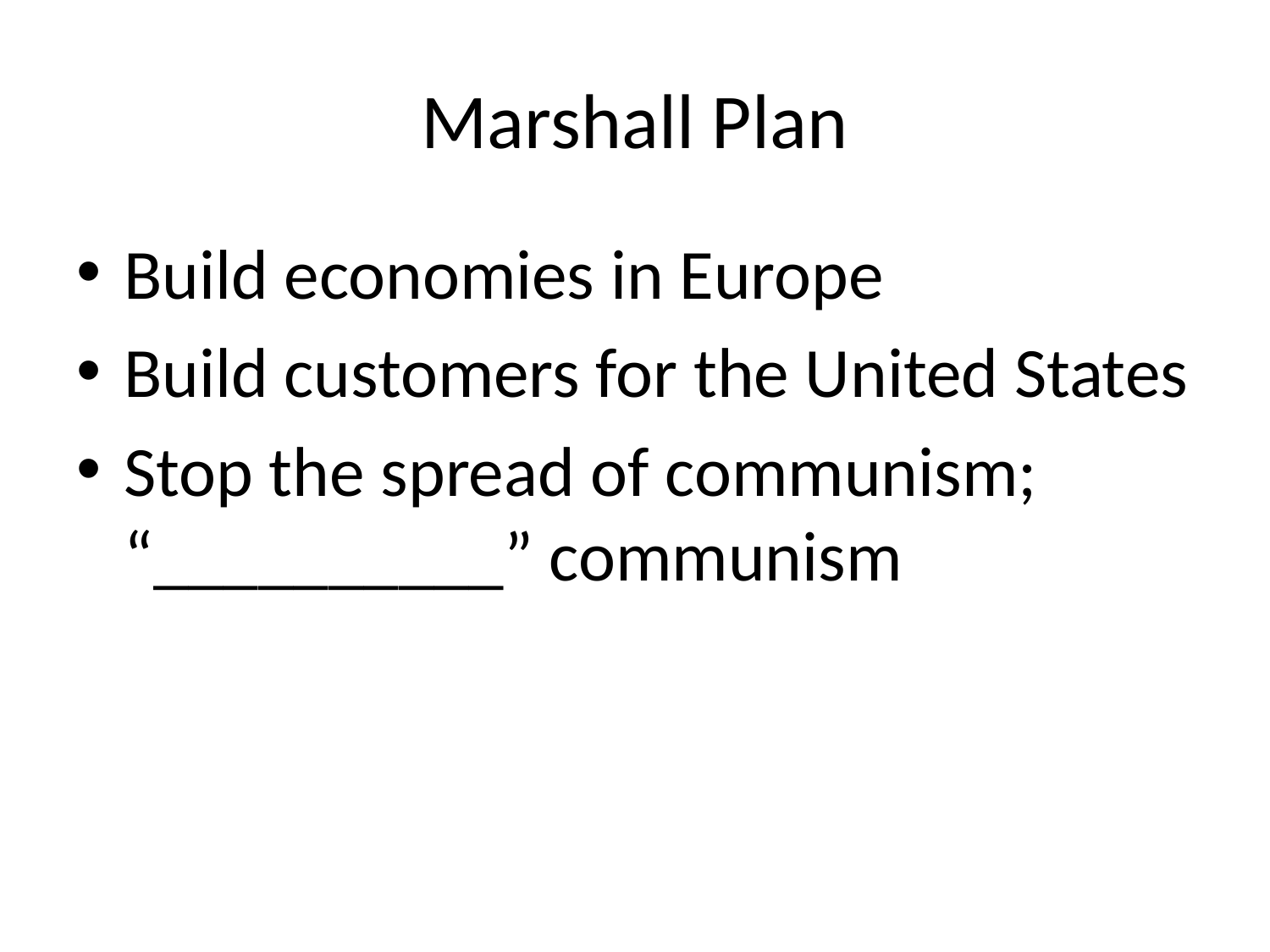

# Marshall Plan
Build economies in Europe
Build customers for the United States
Stop the spread of communism; “__________” communism